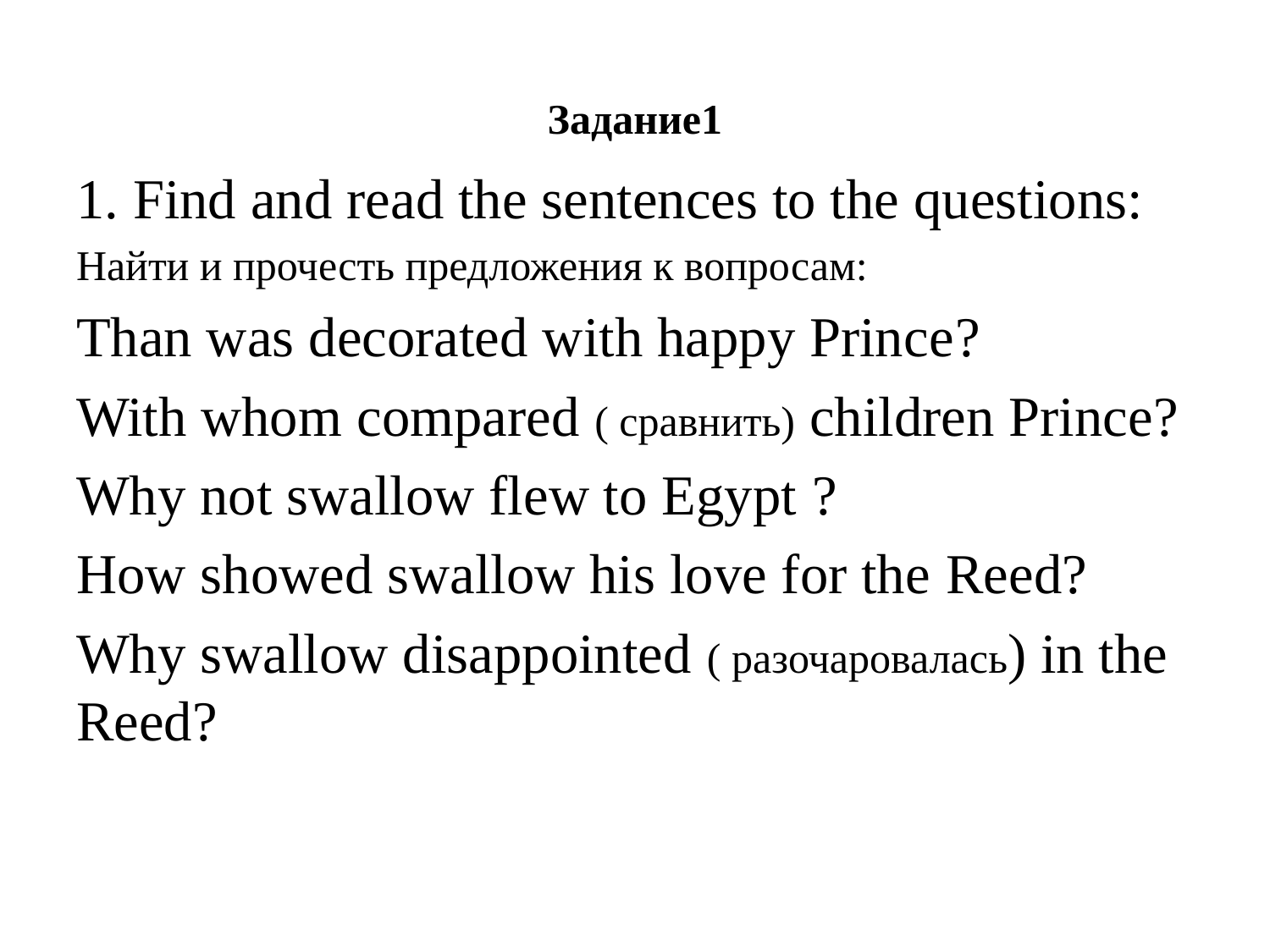

# Задание1
1. Find and read the sentences to the questions:
Найти и прочесть предложения к вопросам:
Than was decorated with happy Prince?
With whom compared ( сравнить) children Prince?
Why not swallow flew to Egypt ?
How showed swallow his love for the Reed?
Why swallow disappointed ( разочаровалась) in the Reed?